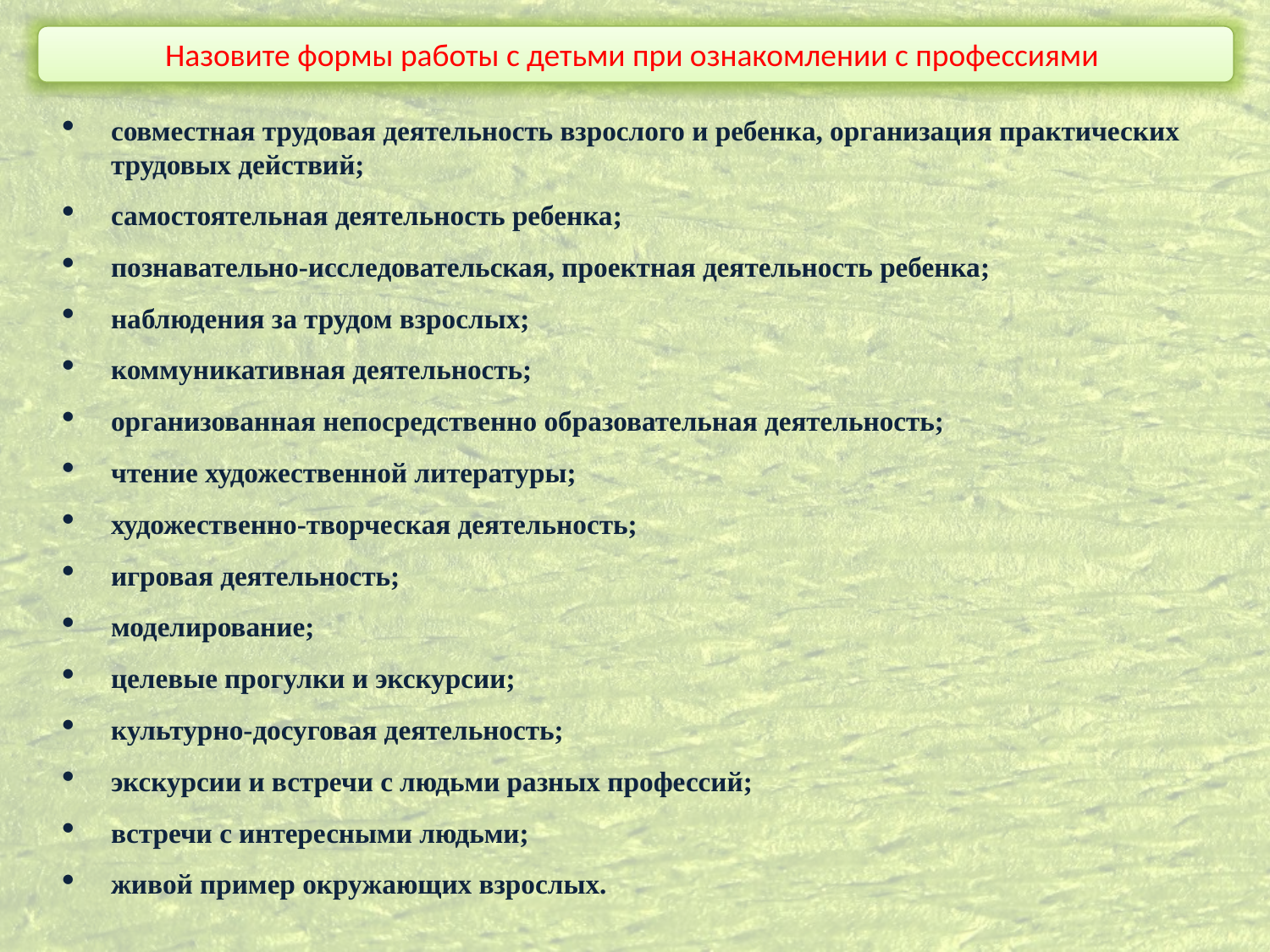

Назовите формы работы с детьми при ознакомлении с профессиями
совместная трудовая деятельность взрослого и ребенка, организация практических трудовых действий;
самостоятельная деятельность ребенка;
познавательно-исследовательская, проектная деятельность ребенка;
наблюдения за трудом взрослых;
коммуникативная деятельность;
организованная непосредственно образовательная деятельность;
чтение художественной литературы;
художественно-творческая деятельность;
игровая деятельность;
моделирование;
целевые прогулки и экскурсии;
культурно-досуговая деятельность;
экскурсии и встречи с людьми разных профессий;
встречи с интересными людьми;
живой пример окружающих взрослых.